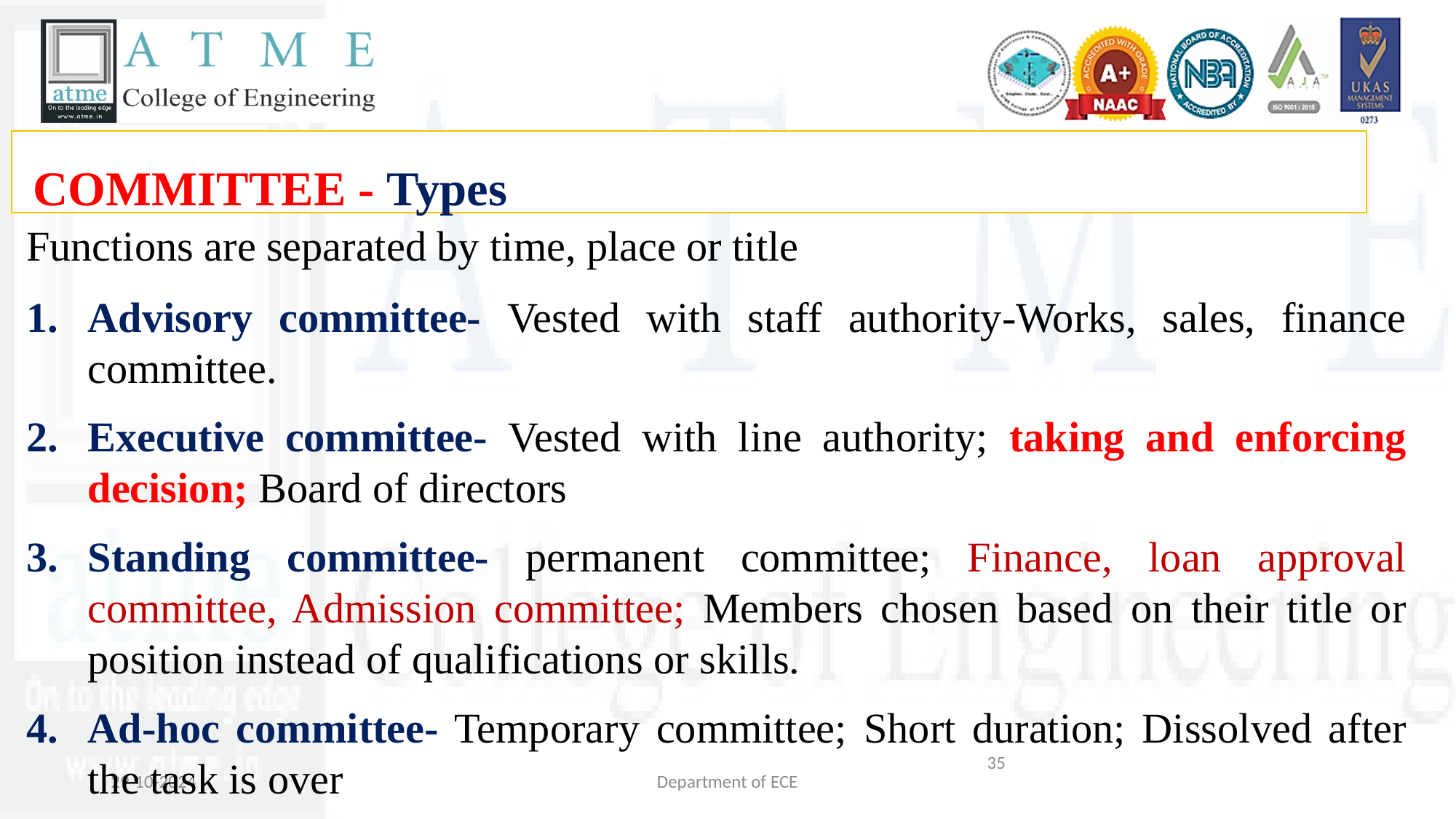

COMMITTEE - Types
Functions are separated by time, place or title

Advisory committee- Vested with staff authority-Works, sales, finance committee.
Executive committee- Vested with line authority; taking and enforcing decision; Board of directors
Standing committee- permanent committee; Finance, loan approval committee, Admission committee; Members chosen based on their title or position instead of qualifications or skills.
Ad-hoc committee- Temporary committee; Short duration; Dissolved after the task is over

35
29-10-2024
Department of ECE